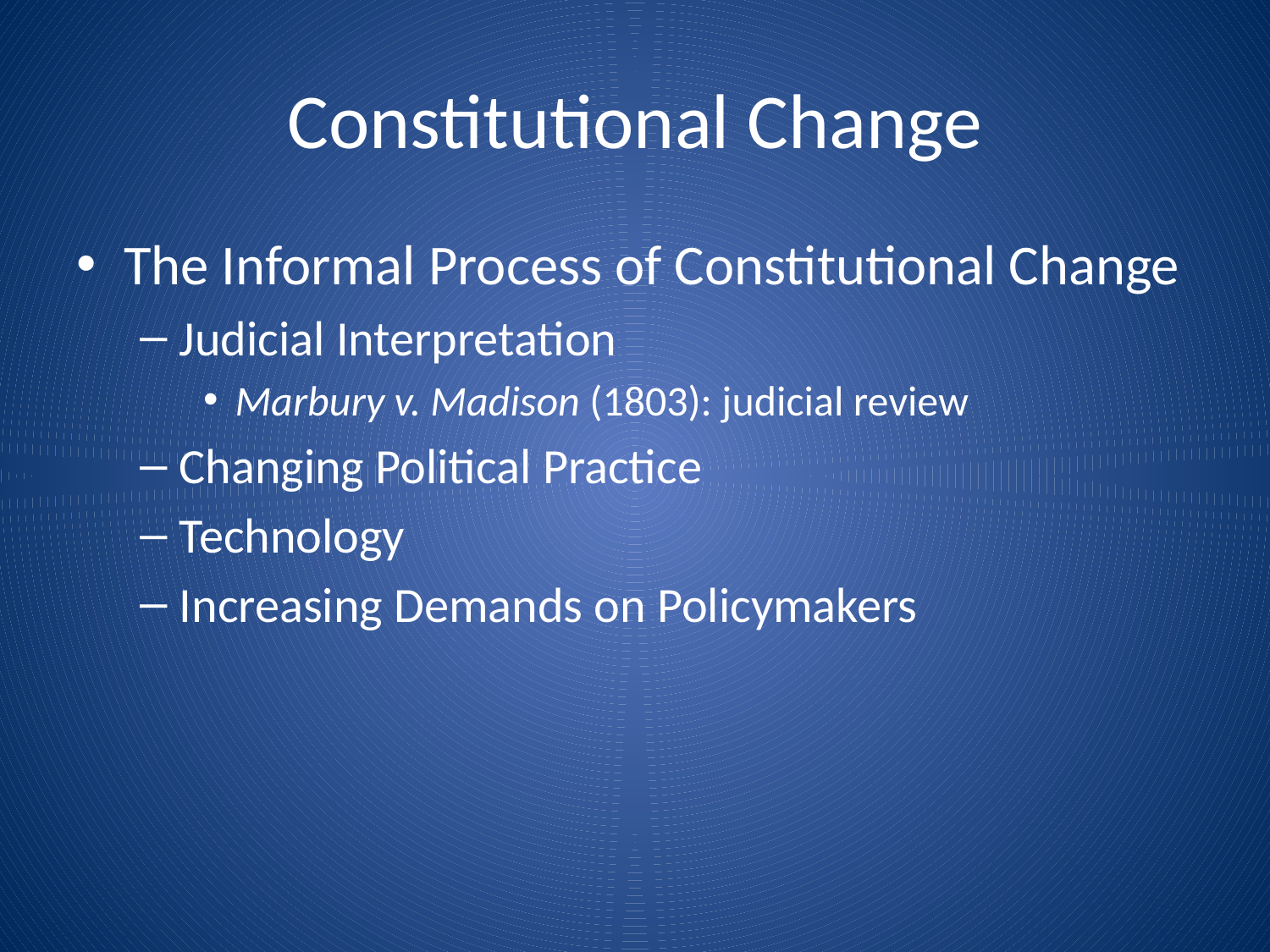

# Constitutional Change
The Informal Process of Constitutional Change
Judicial Interpretation
Marbury v. Madison (1803): judicial review
Changing Political Practice
Technology
Increasing Demands on Policymakers